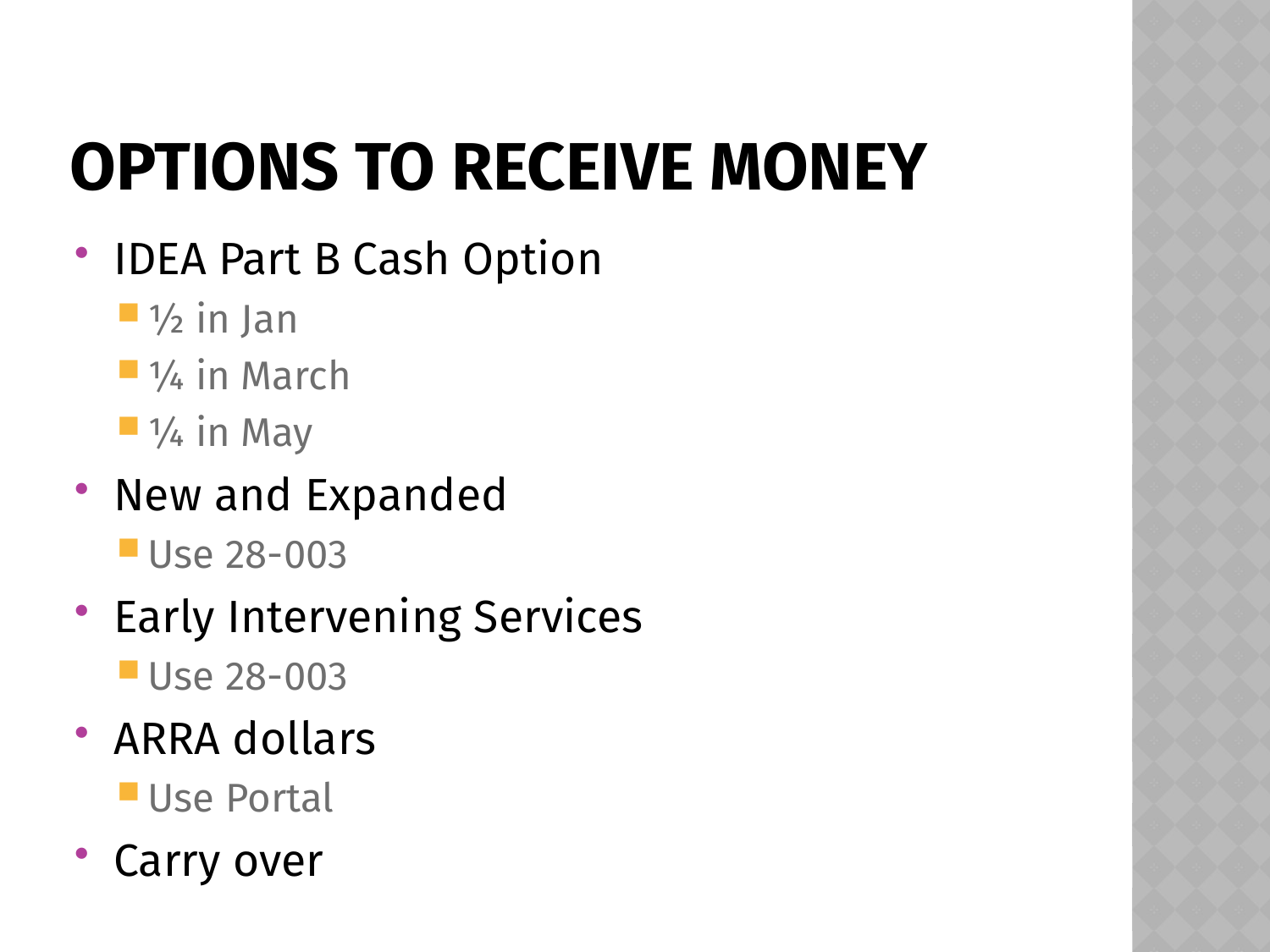

# Options to Receive Money
IDEA Part B Cash Option
½ in Jan
¼ in March
¼ in May
New and Expanded
Use 28-003
Early Intervening Services
Use 28-003
ARRA dollars
Use Portal
Carry over